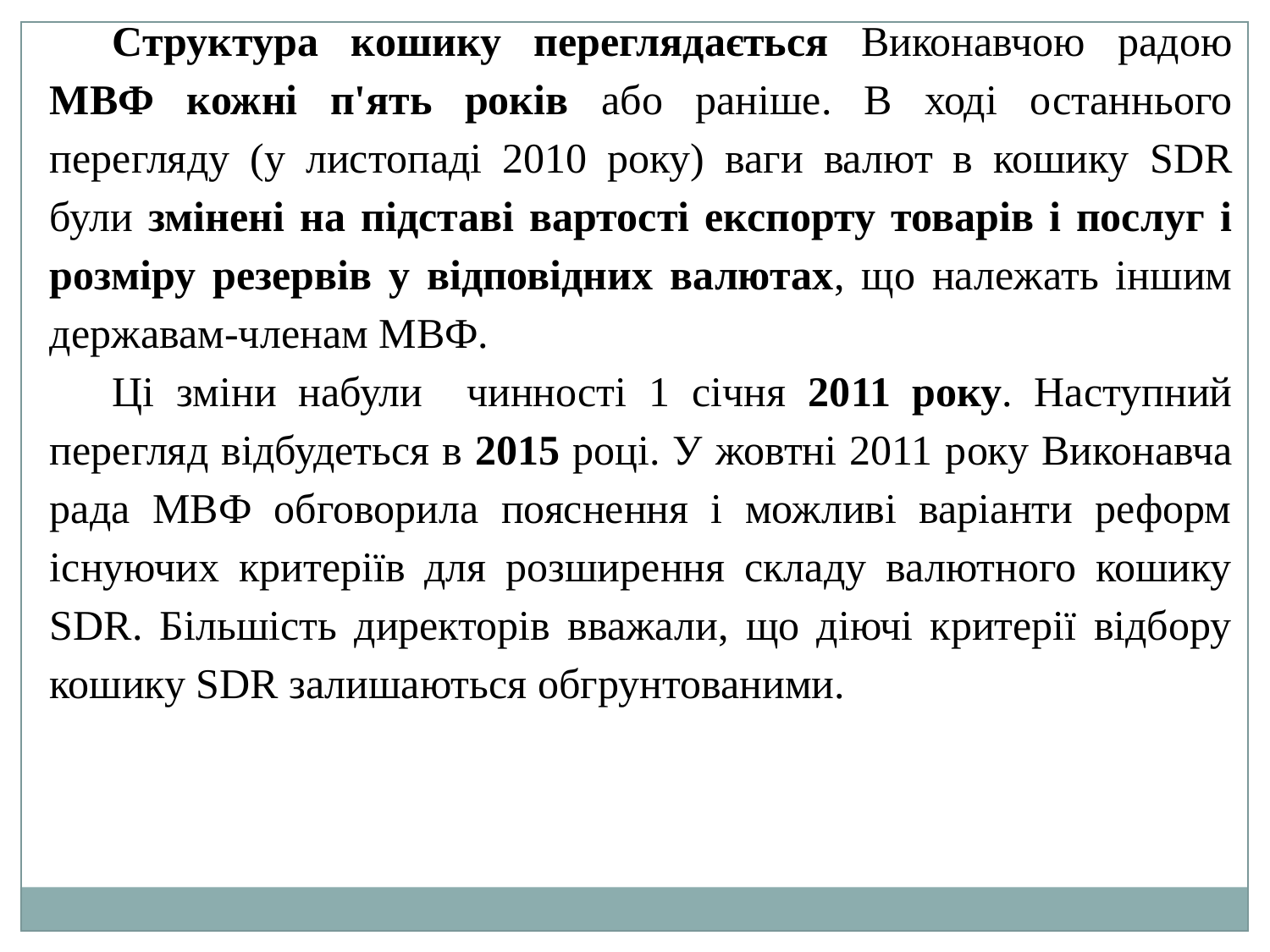

Структура кошику переглядається Виконавчою радою МВФ кожні п'ять років або раніше. В ході останнього перегляду (у листопаді 2010 року) ваги валют в кошику SDR були змінені на підставі вартості експорту товарів і послуг і розміру резервів у відповідних валютах, що належать іншим державам-членам МВФ.
Ці зміни набули  чинності 1 січня 2011 року. Наступний перегляд відбудеться в 2015 році. У жовтні 2011 року Виконавча рада МВФ обговорила пояснення і можливі варіанти реформ існуючих критеріїв для розширення складу валютного кошику SDR. Більшість директорів вважали, що діючі критерії відбору кошику SDR залишаються обгрунтованими.